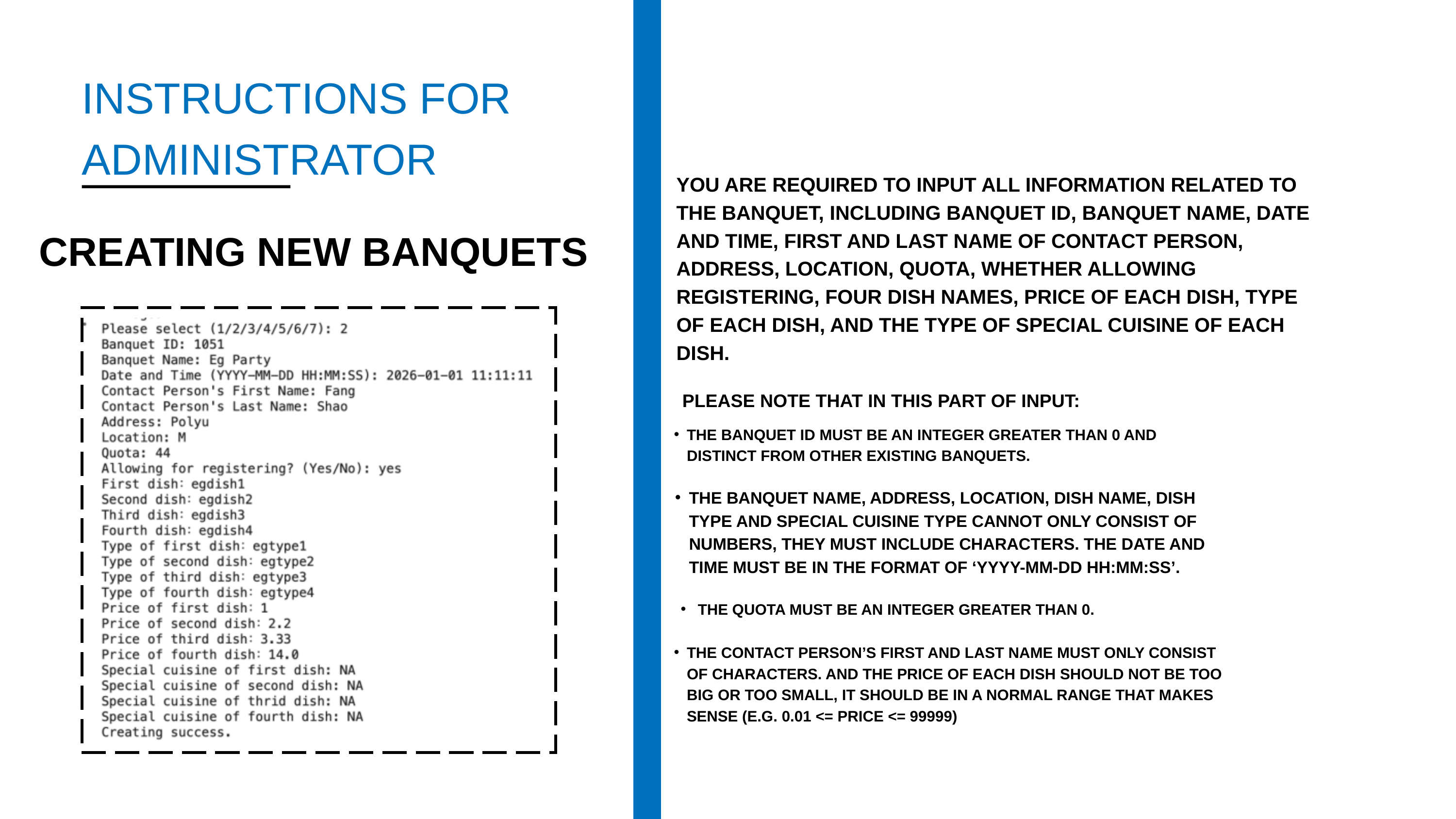

INSTRUCTIONS FOR
ADMINISTRATOR

YOU ARE REQUIRED TO INPUT ALL INFORMATION RELATED TO THE BANQUET, INCLUDING BANQUET ID, BANQUET NAME, DATE AND TIME, FIRST AND LAST NAME OF CONTACT PERSON, ADDRESS, LOCATION, QUOTA, WHETHER ALLOWING REGISTERING, FOUR DISH NAMES, PRICE OF EACH DISH, TYPE OF EACH DISH, AND THE TYPE OF SPECIAL CUISINE OF EACH DISH.

CREATING NEW BANQUETS

PLEASE NOTE THAT IN THIS PART OF INPUT:
THE BANQUET ID MUST BE AN INTEGER GREATER THAN 0 AND DISTINCT FROM OTHER EXISTING BANQUETS.
THE BANQUET NAME, ADDRESS, LOCATION, DISH NAME, DISH TYPE AND SPECIAL CUISINE TYPE CANNOT ONLY CONSIST OF NUMBERS, THEY MUST INCLUDE CHARACTERS. THE DATE AND TIME MUST BE IN THE FORMAT OF ‘YYYY-MM-DD HH:MM:SS’.
 THE QUOTA MUST BE AN INTEGER GREATER THAN 0.
THE CONTACT PERSON’S FIRST AND LAST NAME MUST ONLY CONSIST OF CHARACTERS. AND THE PRICE OF EACH DISH SHOULD NOT BE TOO BIG OR TOO SMALL, IT SHOULD BE IN A NORMAL RANGE THAT MAKES SENSE (E.G. 0.01 <= PRICE <= 99999)